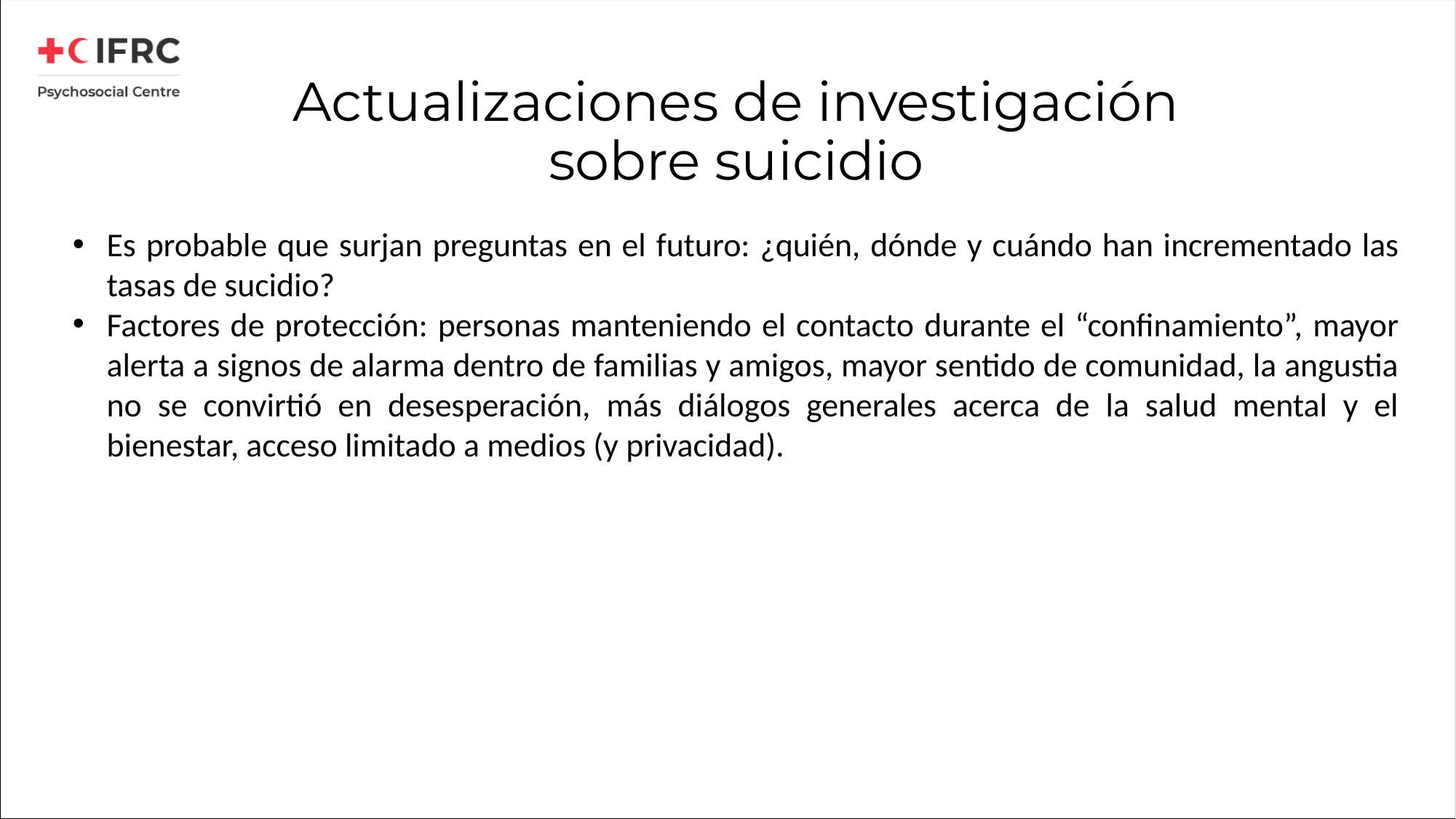

# Actualizaciones de investigación sobre suicidio
Es probable que surjan preguntas en el futuro: ¿quién, dónde y cuándo han incrementado las tasas de sucidio?
Factores de protección: personas manteniendo el contacto durante el “confinamiento”, mayor alerta a signos de alarma dentro de familias y amigos, mayor sentido de comunidad, la angustia no se convirtió en desesperación, más diálogos generales acerca de la salud mental y el bienestar, acceso limitado a medios (y privacidad).